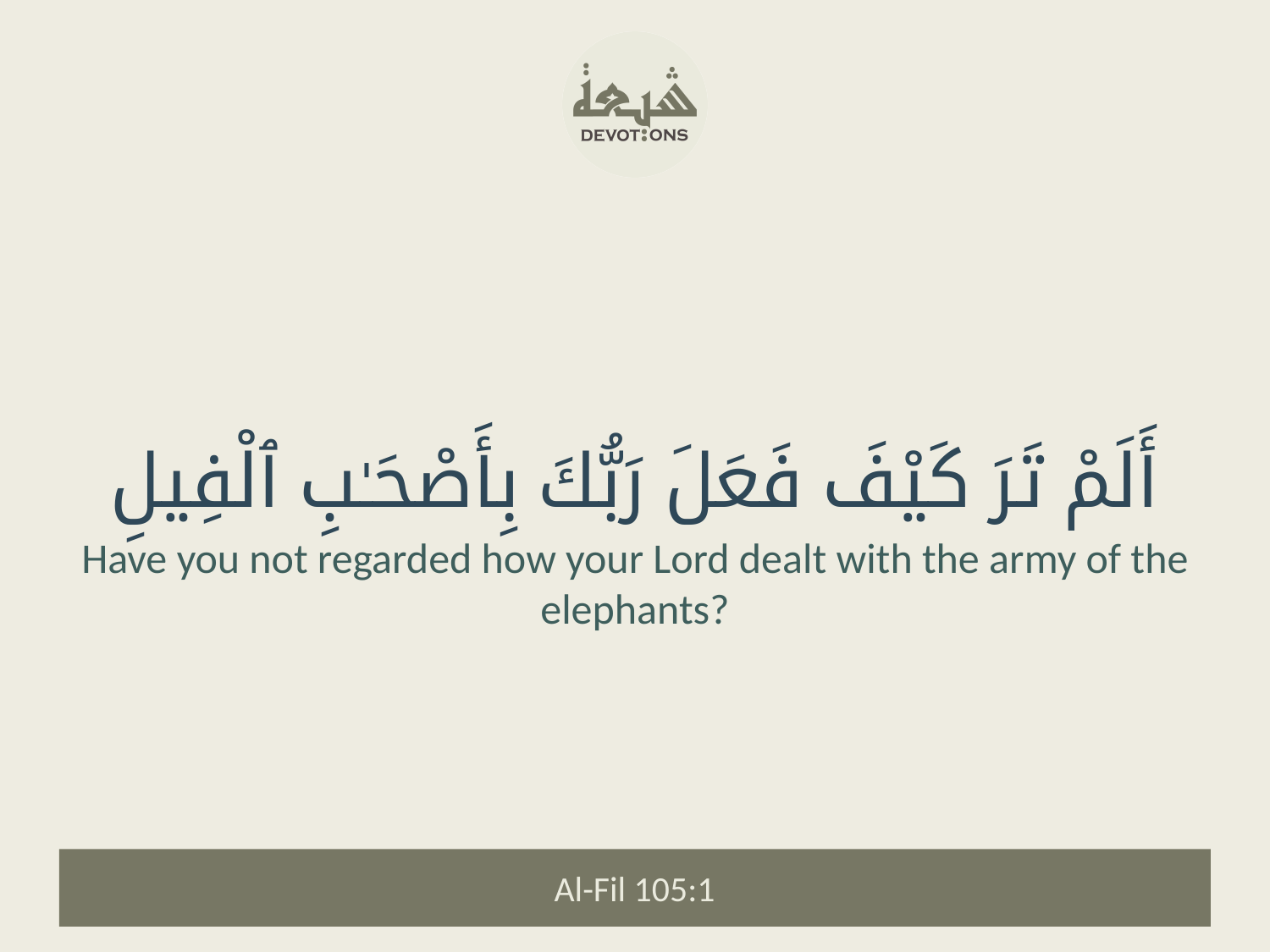

أَلَمْ تَرَ كَيْفَ فَعَلَ رَبُّكَ بِأَصْحَـٰبِ ٱلْفِيلِ
Have you not regarded how your Lord dealt with the army of the elephants?
Al-Fil 105:1